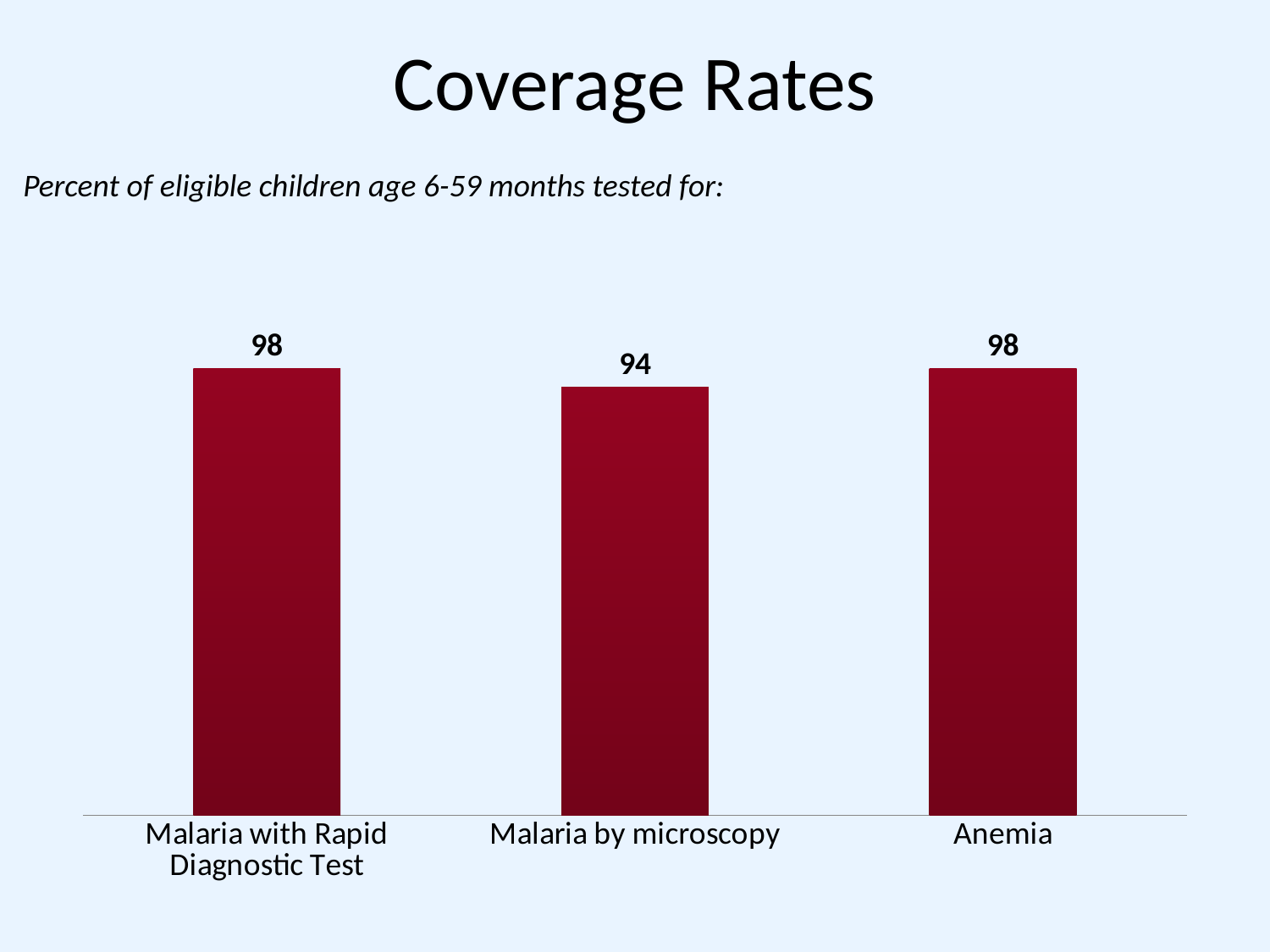

# Coverage Rates
Percent of eligible children age 6-59 months tested for:

### Chart

| Category | Series 1 |
|---|---|
| Malaria with Rapid Diagnostic Test | 98.0 |
| Malaria by microscopy | 94.0 |
| Anemia | 98.0 |